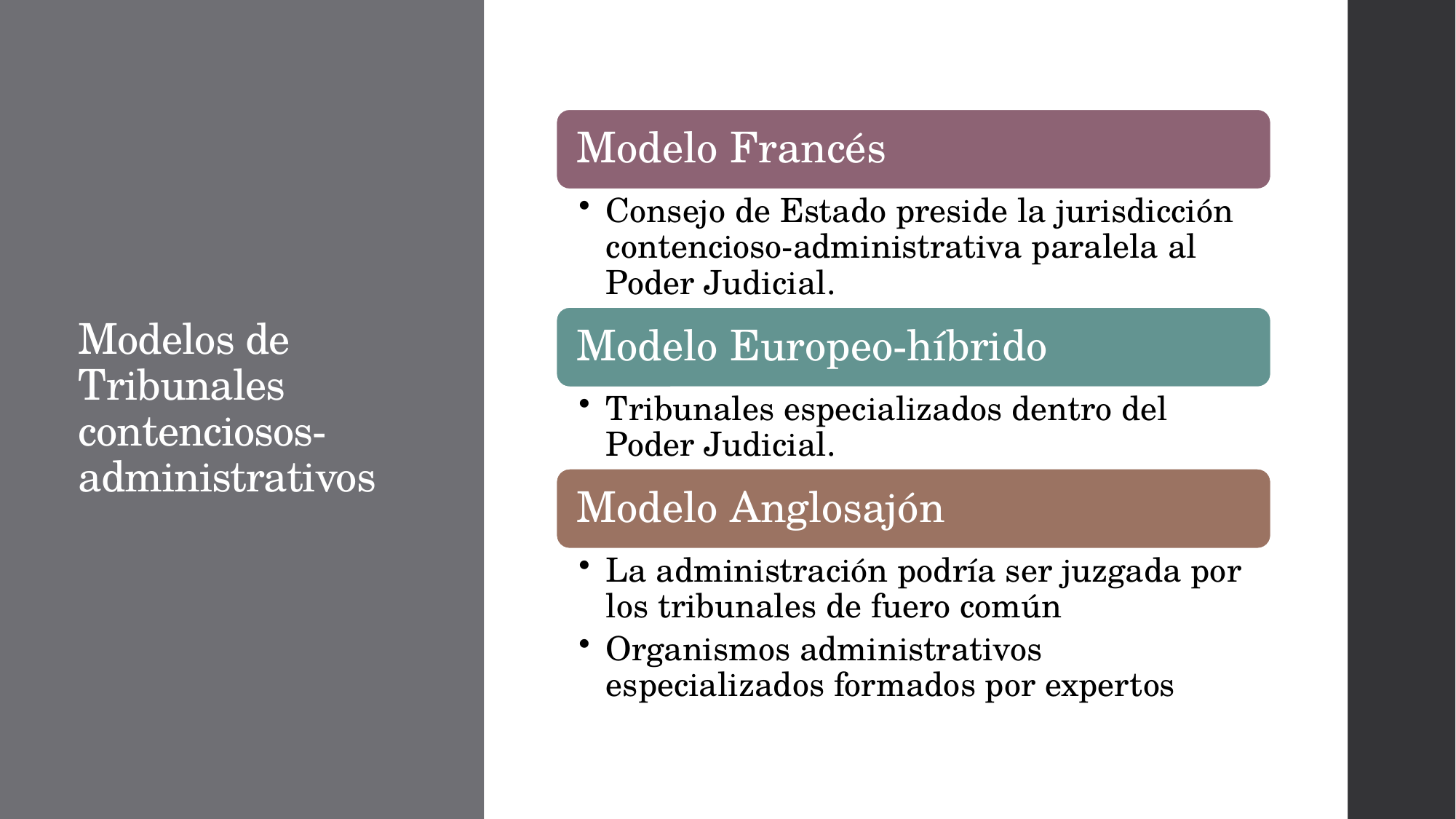

Modelo Francés
Consejo de Estado preside la jurisdicción contencioso-administrativa paralela al Poder Judicial.
Modelo Europeo-híbrido
Tribunales especializados dentro del Poder Judicial.
Modelo Anglosajón
La administración podría ser juzgada por los tribunales de fuero común
Organismos administrativos especializados formados por expertos
# Modelos de Tribunales contenciosos-administrativos